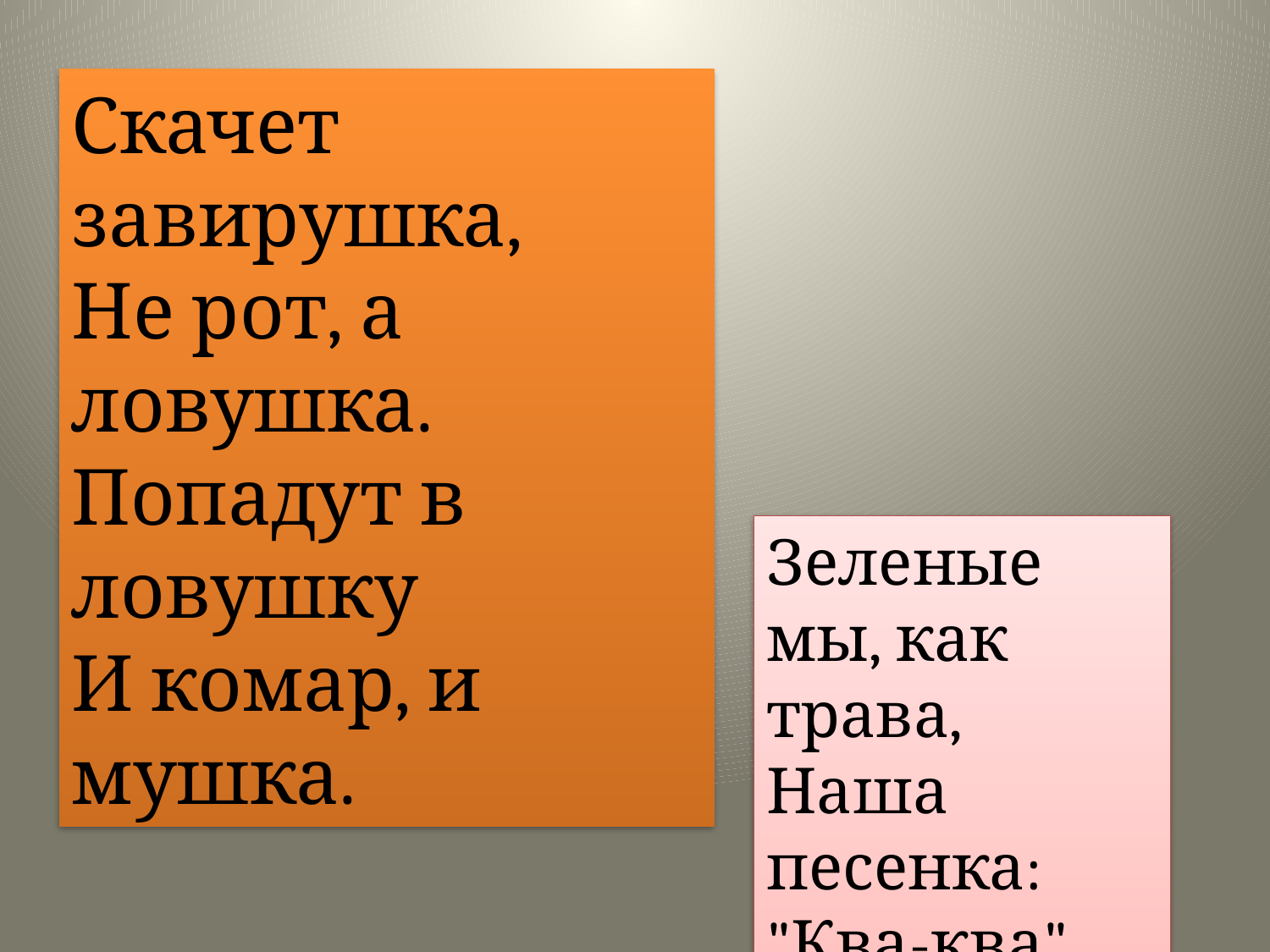

Скачет завирушка,
Не рот, а ловушка.
Попадут в ловушку
И комар, и мушка.
Зеленые мы, как трава,
Наша песенка: "Ква-ква".